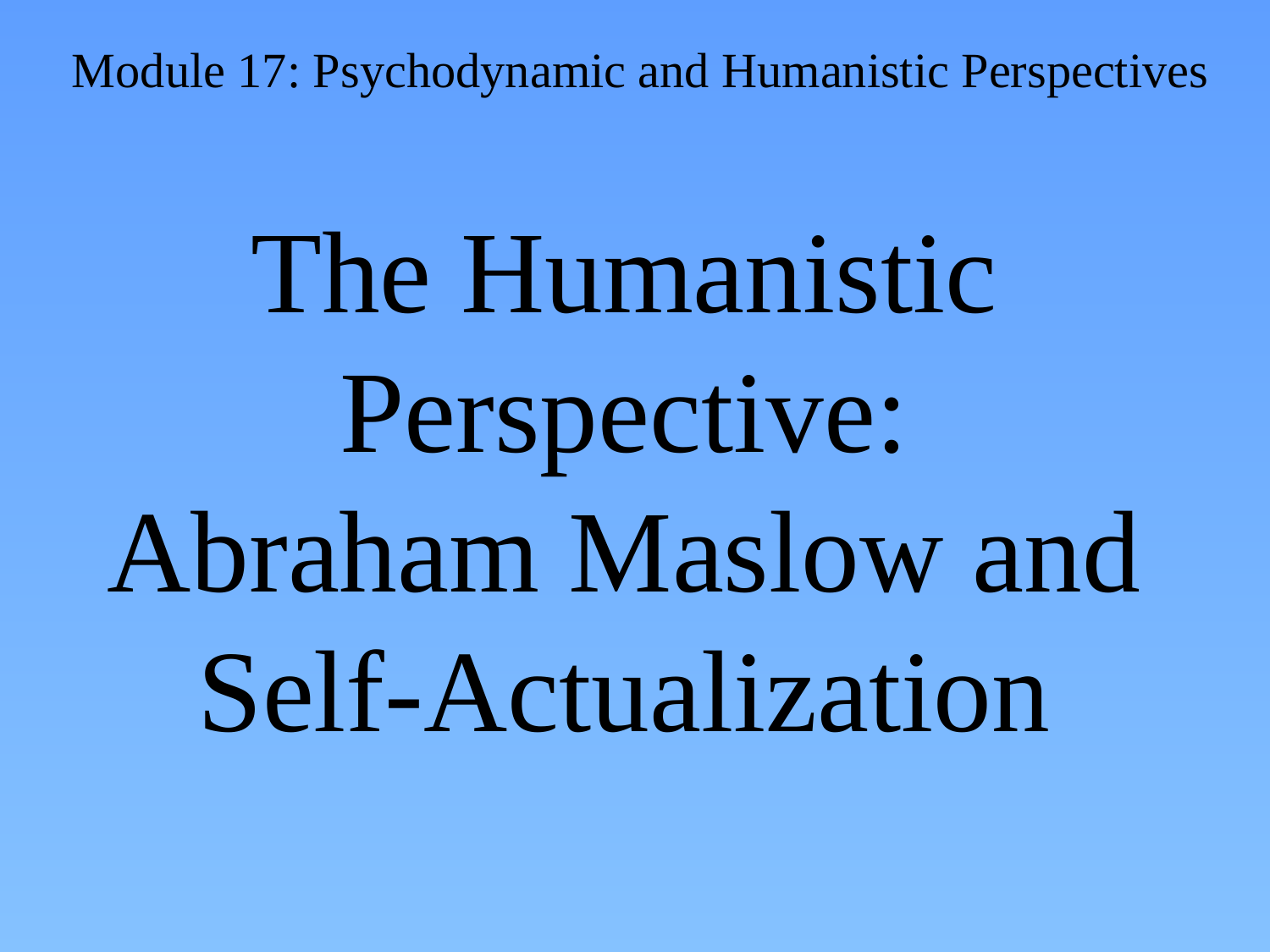

# The Humanistic Perspective: Abraham Maslow and Self-Actualization
Module 17: Psychodynamic and Humanistic Perspectives